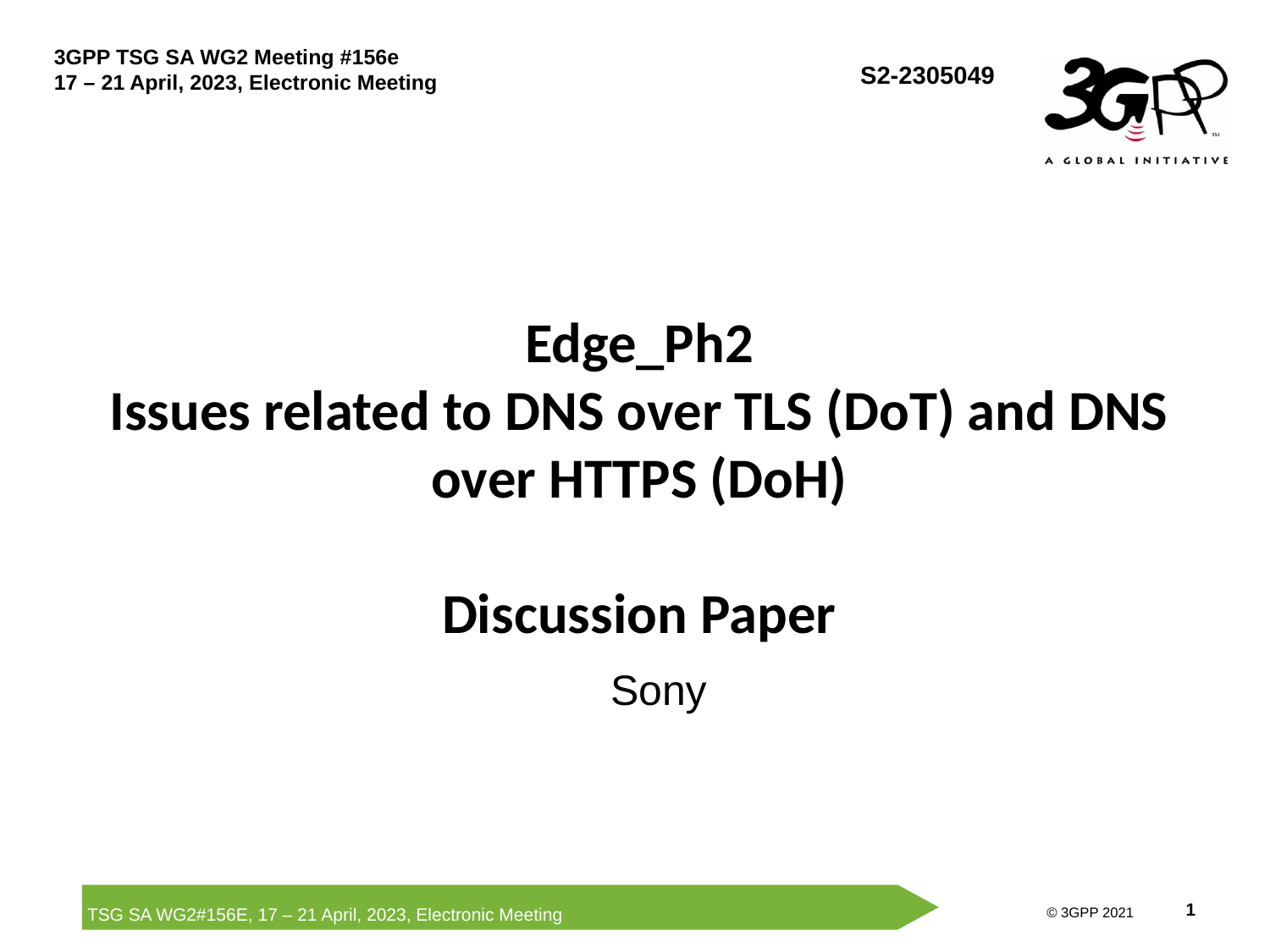

S2-2305049
# Edge_Ph2 Issues related to DNS over TLS (DoT) and DNS over HTTPS (DoH) Discussion Paper
Sony